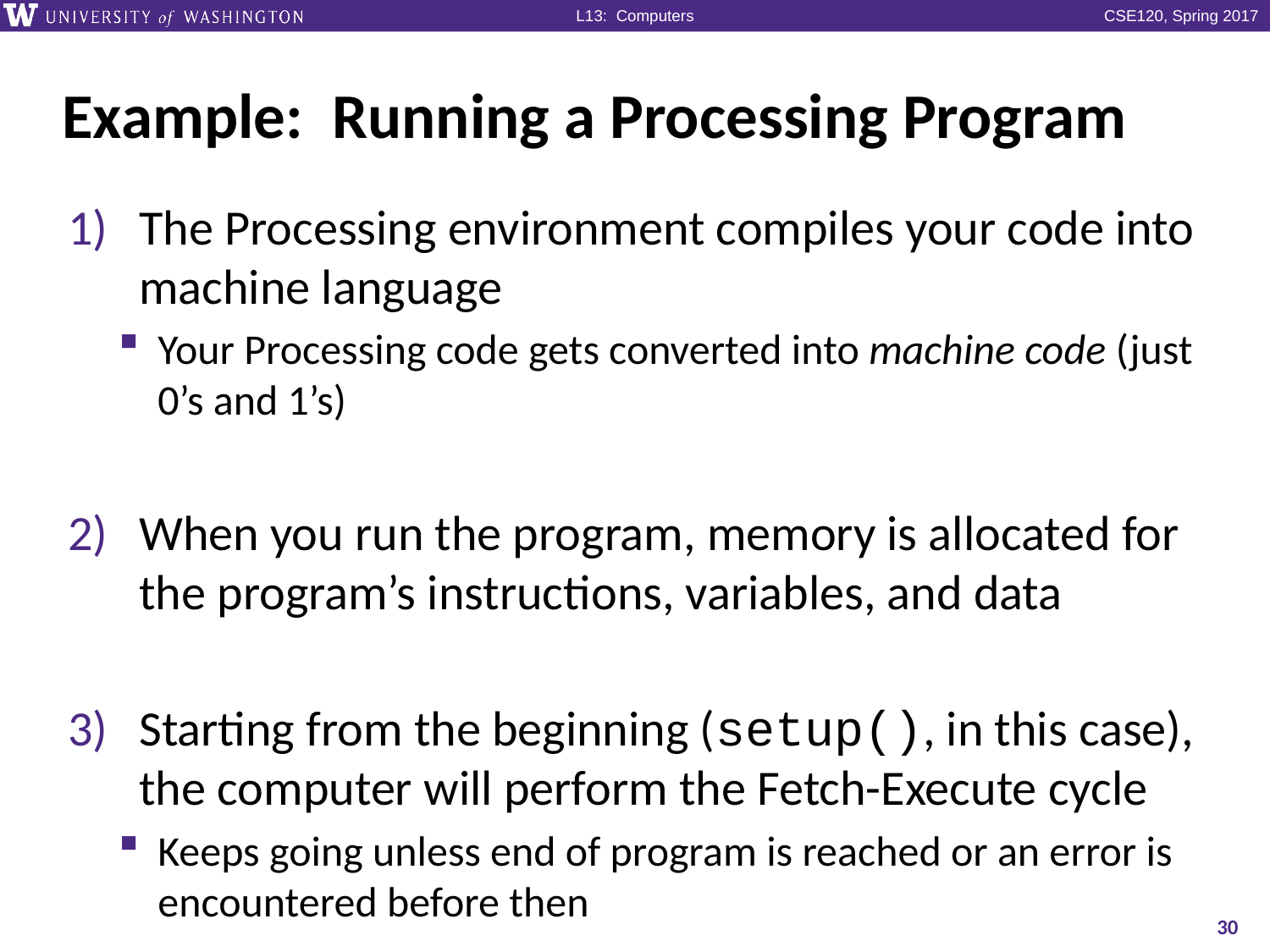

# Example:  Running a Processing Program
The Processing environment compiles your code into machine language
Your Processing code gets converted into machine code (just 0’s and 1’s)

When you run the program, memory is allocated for the program’s instructions, variables, and data

Starting from the beginning (setup(), in this case), the computer will perform the Fetch-Execute cycle
Keeps going unless end of program is reached or an error is encountered before then
30